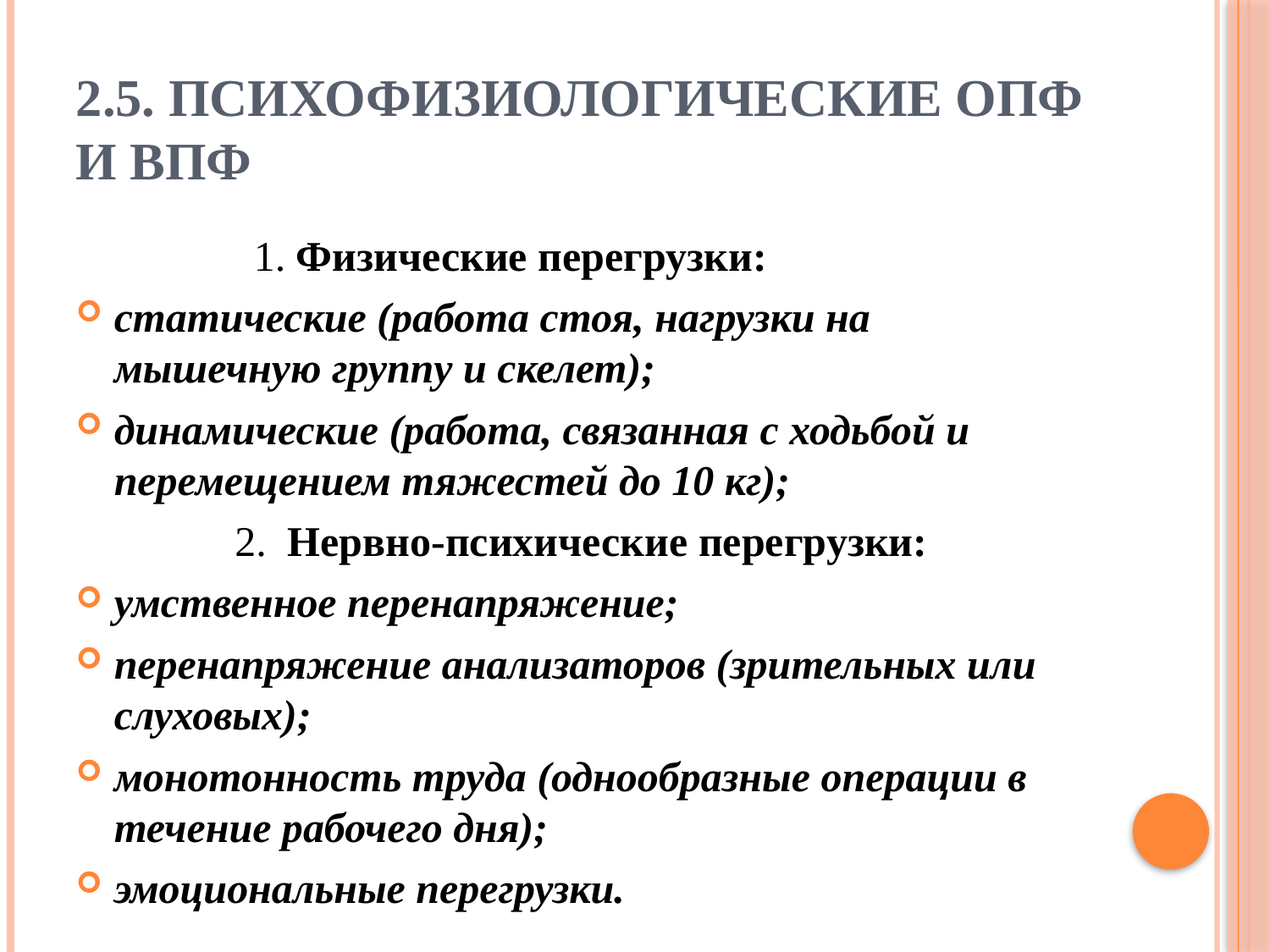

# 2.5. Психофизиологические ОПФ и ВПФ
               1. Физические перегрузки:
статические (работа стоя, нагрузки на мышечную группу и скелет);
динамические (работа, связанная с ходьбой и перемещением тяжестей до 10 кг);
               2.  Нервно-психические перегрузки:
умственное перенапряжение;
перенапряжение анализаторов (зрительных или слуховых);
монотонность труда (однообразные операции в течение рабочего дня);
эмоциональные перегрузки.